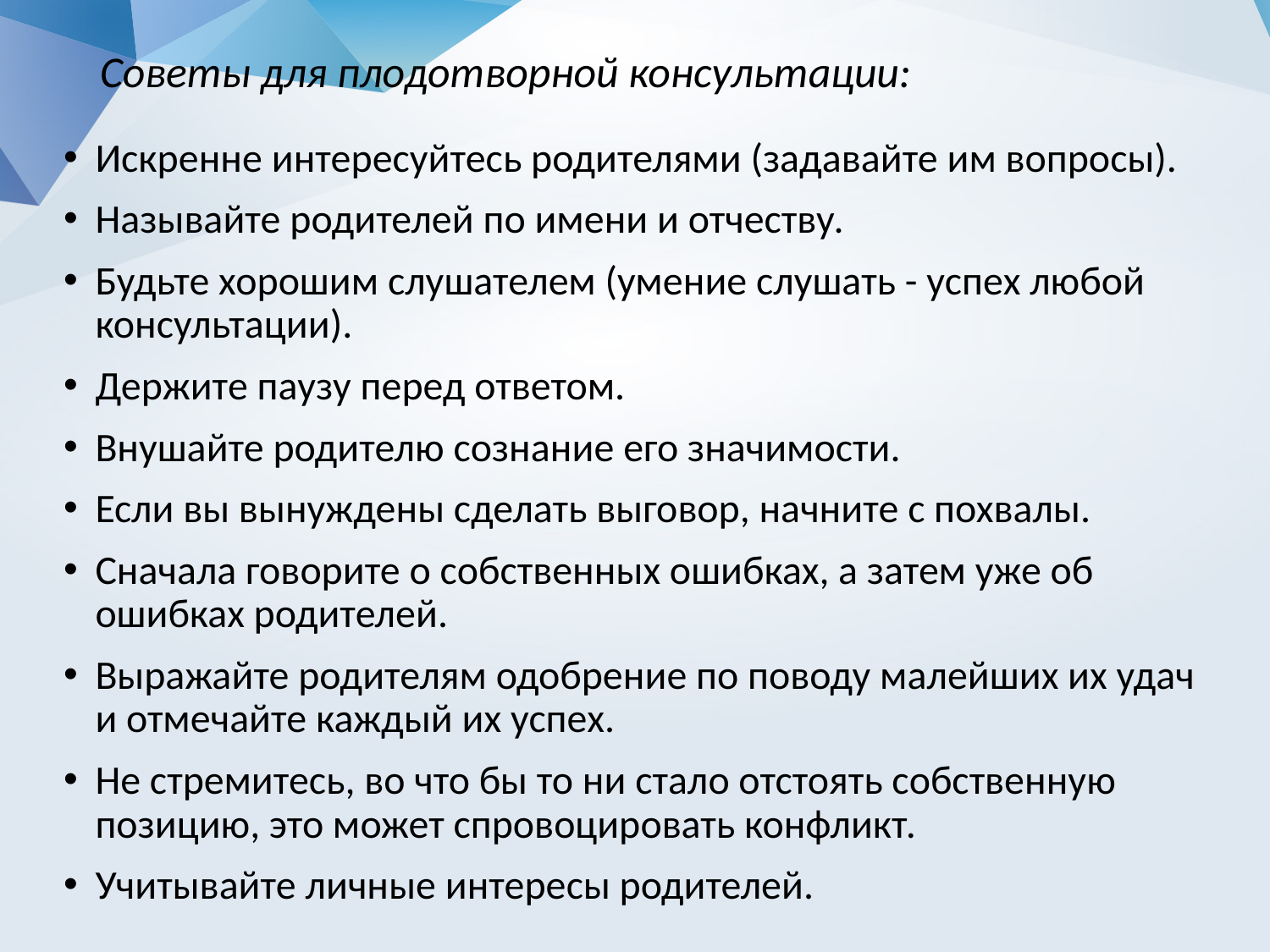

# Советы для плодотворной консультации:
Искренне интересуйтесь родителями (задавайте им вопросы).
Называйте родителей по имени и отчеству.
Будьте хорошим слушателем (умение слушать - успех любой консультации).
Держите паузу перед ответом.
Внушайте родителю сознание его значимости.
Если вы вынуждены сделать выговор, начните с похвалы.
Сначала говорите о собственных ошибках, а затем уже об ошибках родителей.
Выражайте родителям одобрение по поводу малейших их удач и отмечайте каждый их успех.
Не стремитесь, во что бы то ни стало отстоять собственную позицию, это может спровоцировать конфликт.
Учитывайте личные интересы родителей.